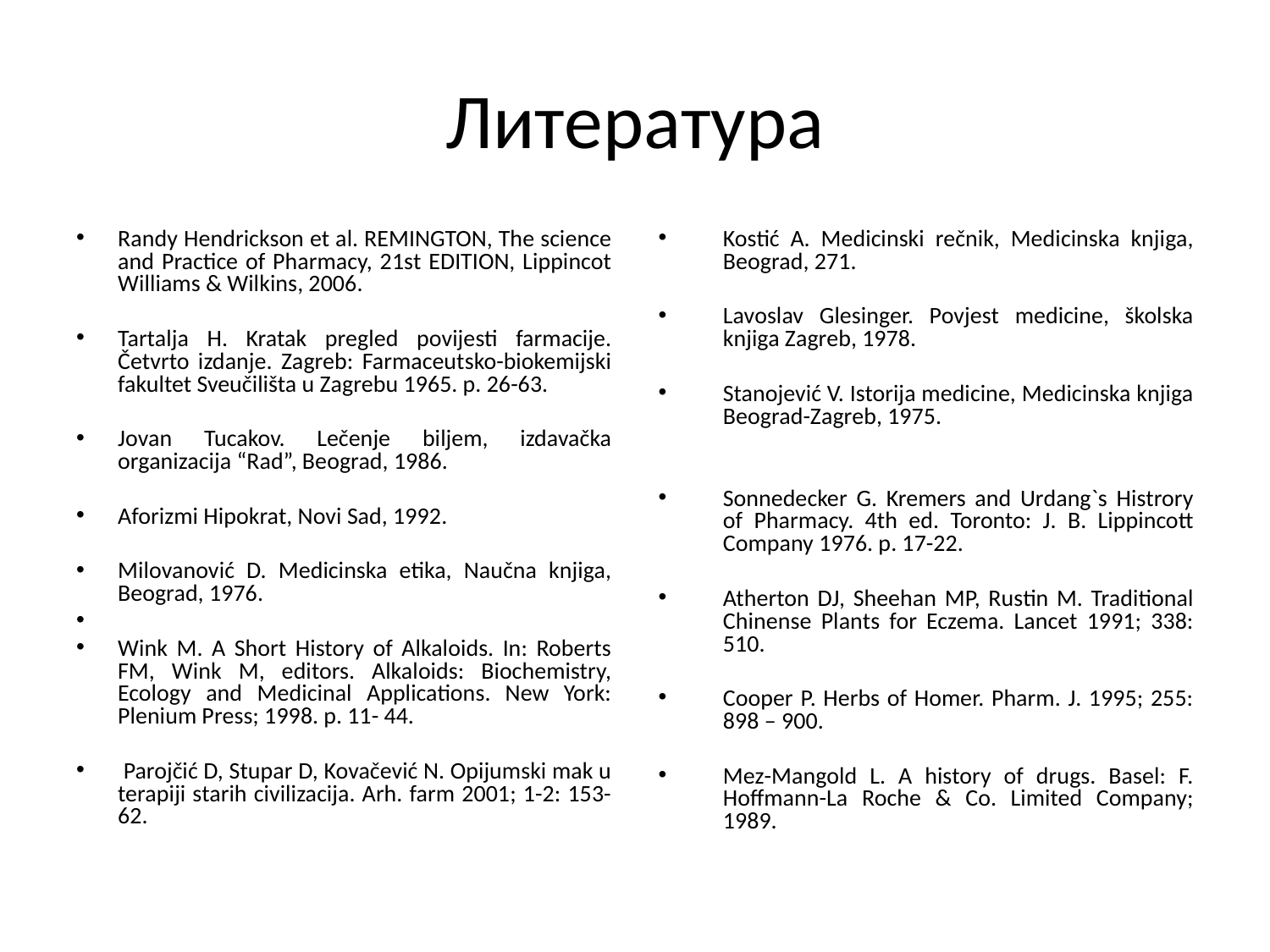

# Литература
Randy Hendrickson et al. REMINGTON, The science and Practice of Pharmacy, 21st EDITION, Lippincot Williams & Wilkins, 2006.

Tartalja H. Kratak pregled povijesti farmacije. Četvrto izdanje. Zagreb: Farmaceutsko-biokemijski fakultet Sveučilišta u Zagrebu 1965. p. 26-63.

Jovan Tucakov. Lečenje biljem, izdavačka organizacija “Rad”, Beograd, 1986.

Aforizmi Hipokrat, Novi Sad, 1992.

Milovanović D. Medicinska etika, Naučna knjiga, Beograd, 1976.

Wink M. A Short History of Alkaloids. In: Roberts FM, Wink M, editors. Alkaloids: Biochemistry, Ecology and Medicinal Applications. New York: Plenium Press; 1998. p. 11- 44.

 Parojčić D, Stupar D, Kovačević N. Opijumski mak u terapiji starih civilizacija. Arh. farm 2001; 1-2: 153-62.

Kostić A. Medicinski rečnik, Medicinska knjiga, Beograd, 271.

Lavoslav Glesinger. Povjest medicine, školska knjiga Zagreb, 1978.

Stanojević V. Istorija medicine, Medicinska knjiga Beograd-Zagreb, 1975.

Sonnedecker G. Kremers and Urdang`s Histrory of Pharmacy. 4th ed. Toronto: J. B. Lippincott Company 1976. p. 17-22.

Atherton DJ, Sheehan MP, Rustin M. Traditional Chinense Plants for Eczema. Lancet 1991; 338: 510.

Cooper P. Herbs of Homer. Pharm. J. 1995; 255: 898 – 900.

Mez-Mangold L. A history of drugs. Basel: F. Hoffmann-La Roche & Co. Limited Company; 1989.